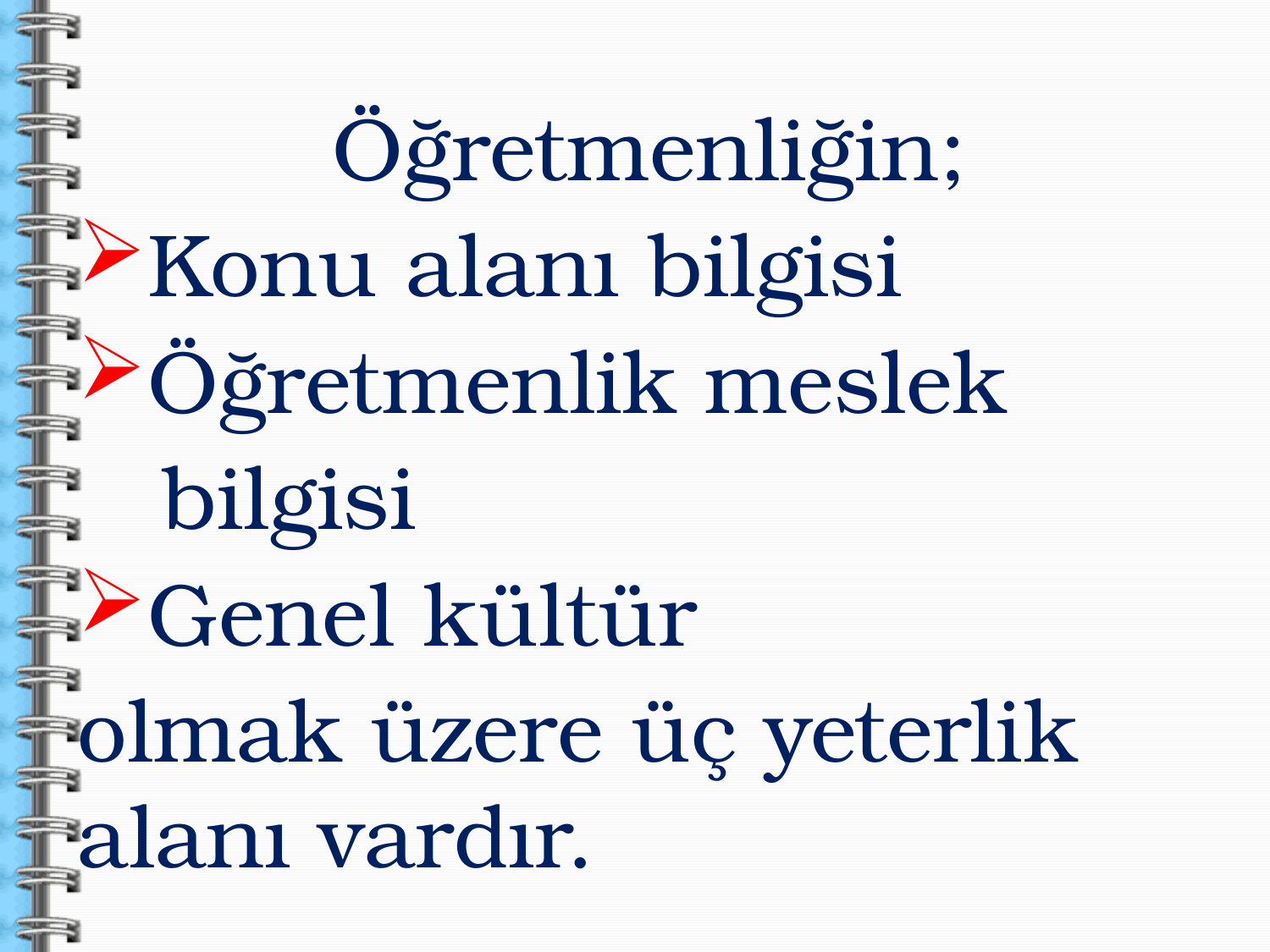

Öğretmenliğin;
Konu alanı bilgisi
Öğretmenlik meslek
   bilgisi
Genel kültür
olmak üzere üç yeterlik alanı vardır.